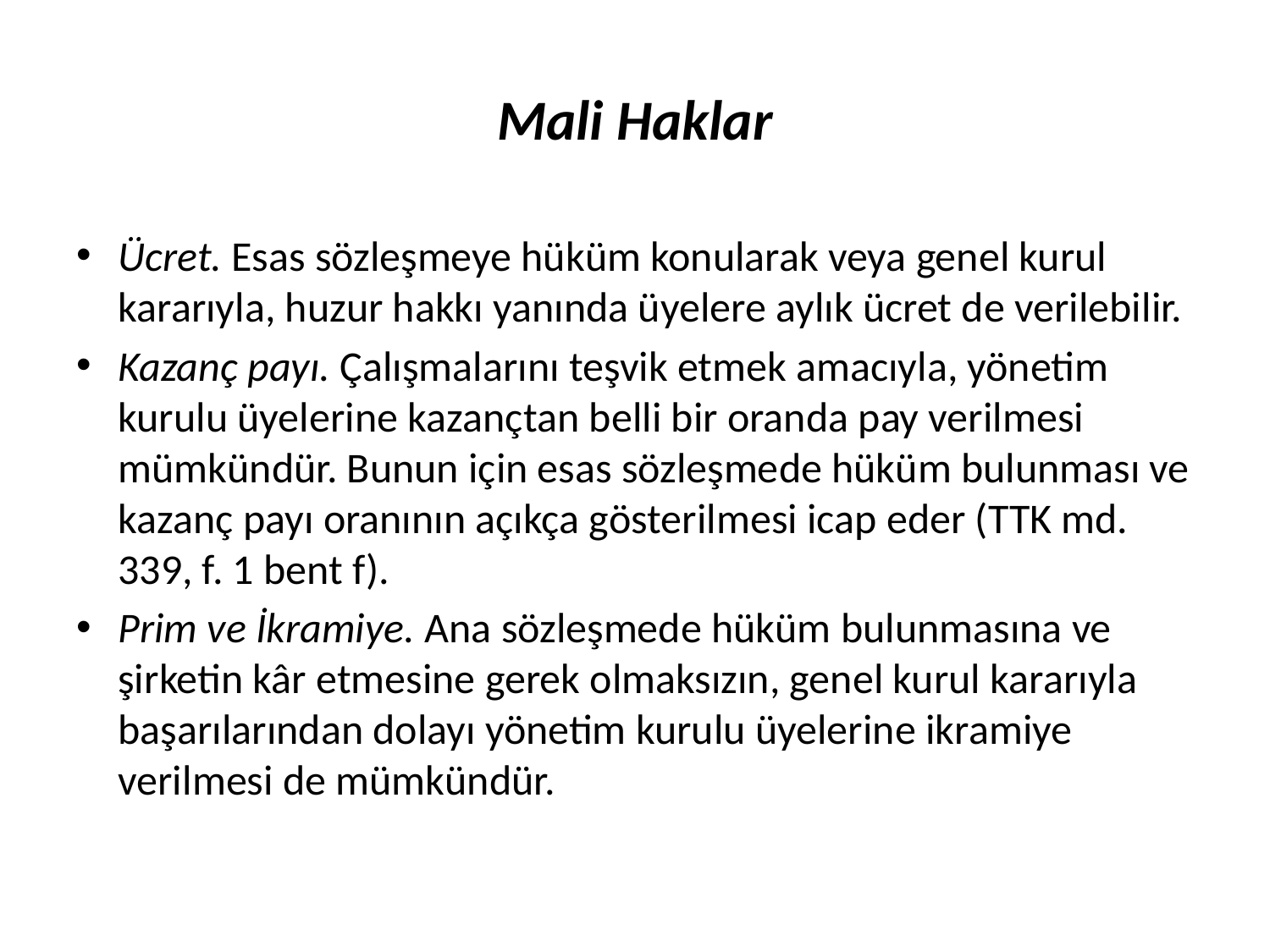

# Mali Haklar
Ücret. Esas sözleşmeye hüküm konularak veya genel kurul kararıyla, huzur hakkı yanında üyelere aylık ücret de verilebilir.
Kazanç payı. Çalışmalarını teşvik etmek amacıyla, yönetim kurulu üyelerine kazançtan belli bir oranda pay verilmesi mümkündür. Bunun için esas sözleşmede hüküm bulunması ve kazanç payı oranının açıkça gösterilmesi icap eder (TTK md. 339, f. 1 bent f).
Prim ve İkramiye. Ana sözleşmede hüküm bulunmasına ve şirketin kâr etmesine gerek olmaksızın, genel kurul kararıyla başarılarından dolayı yönetim kurulu üyelerine ikramiye verilmesi de mümkündür.